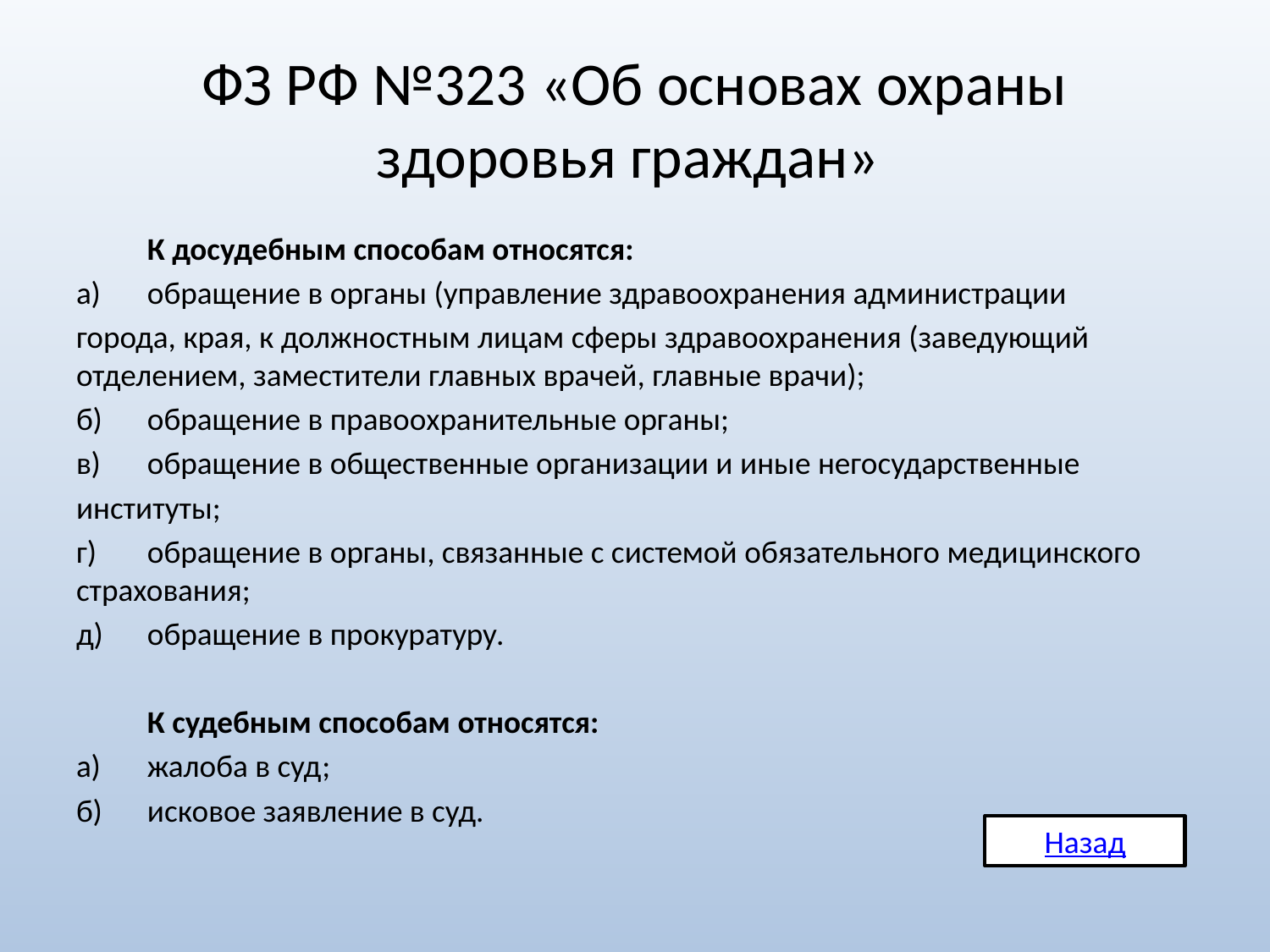

# ФЗ РФ №323 «Об основах охраны здоровья граждан»
	К досудебным способам относятся:
а)	обращение в органы (управление здравоохранения администрации
города, края, к должностным лицам сферы здравоохранения (заведующий отделением, заместители главных врачей, главные врачи);
б)	обращение в правоохранительные органы;
в)	обращение в общественные организации и иные негосударственные
институты;
г)	обращение в органы, связанные с системой обязательного медицинского страхования;
д)	обращение в прокуратуру.

	К судебным способам относятся:
а)	жалоба в суд;
б)	исковое заявление в суд.

Назад